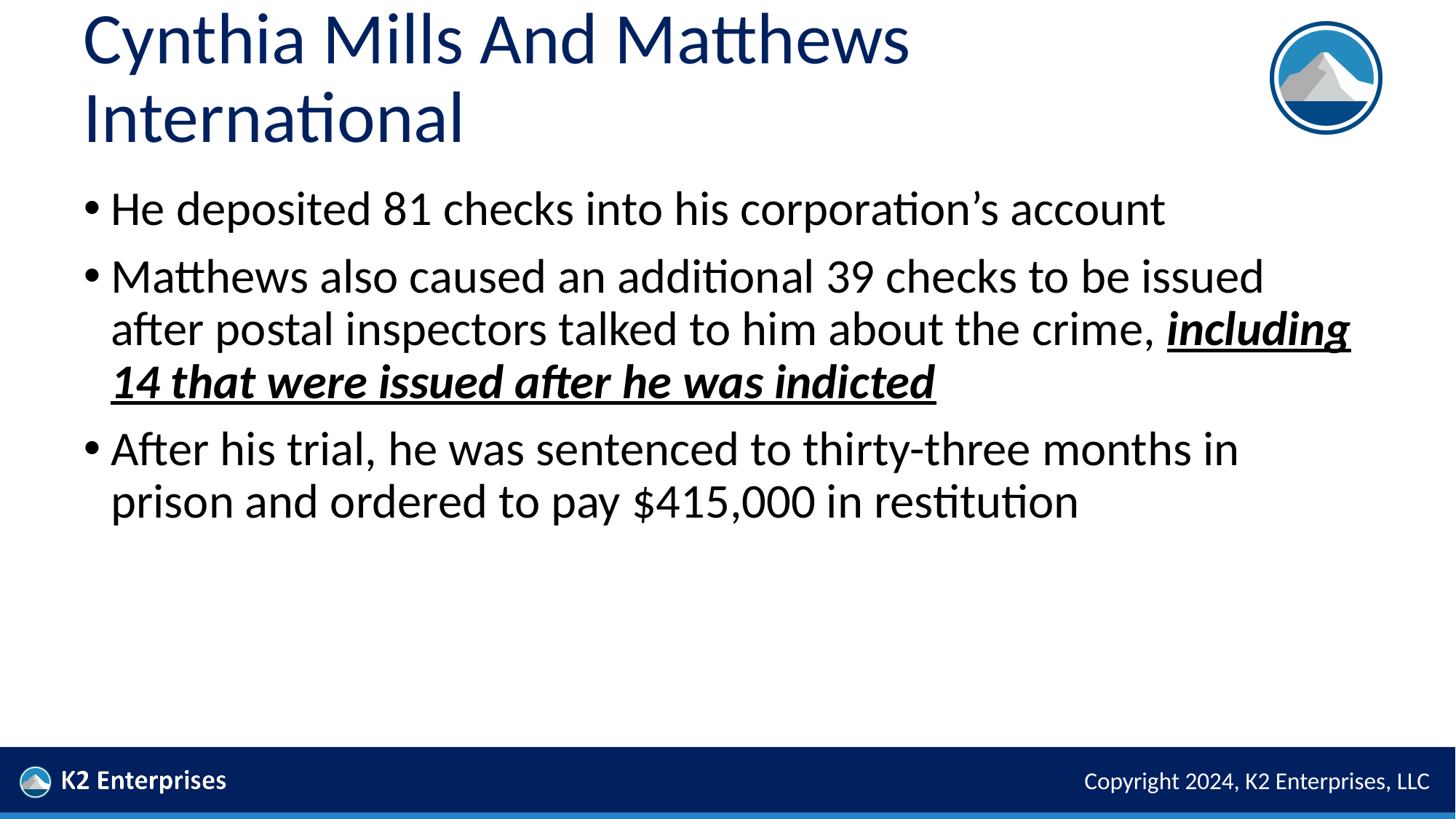

# Cynthia Mills And Matthews International
He deposited 81 checks into his corporation’s account
Matthews also caused an additional 39 checks to be issued after postal inspectors talked to him about the crime, including 14 that were issued after he was indicted
After his trial, he was sentenced to thirty-three months in prison and ordered to pay $415,000 in restitution